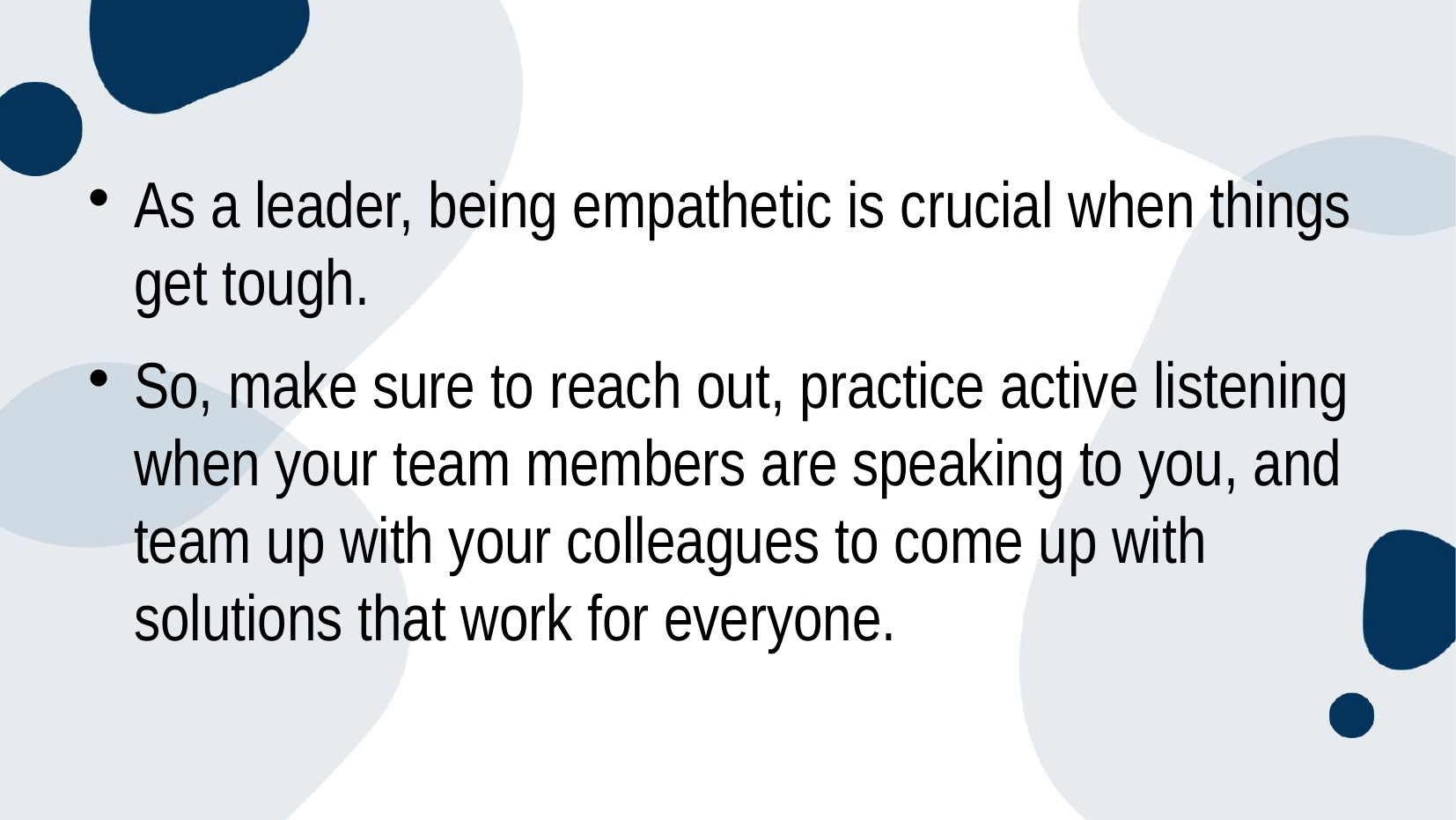

#
As a leader, being empathetic is crucial when things get tough.
So, make sure to reach out, practice active listening when your team members are speaking to you, and team up with your colleagues to come up with solutions that work for everyone.